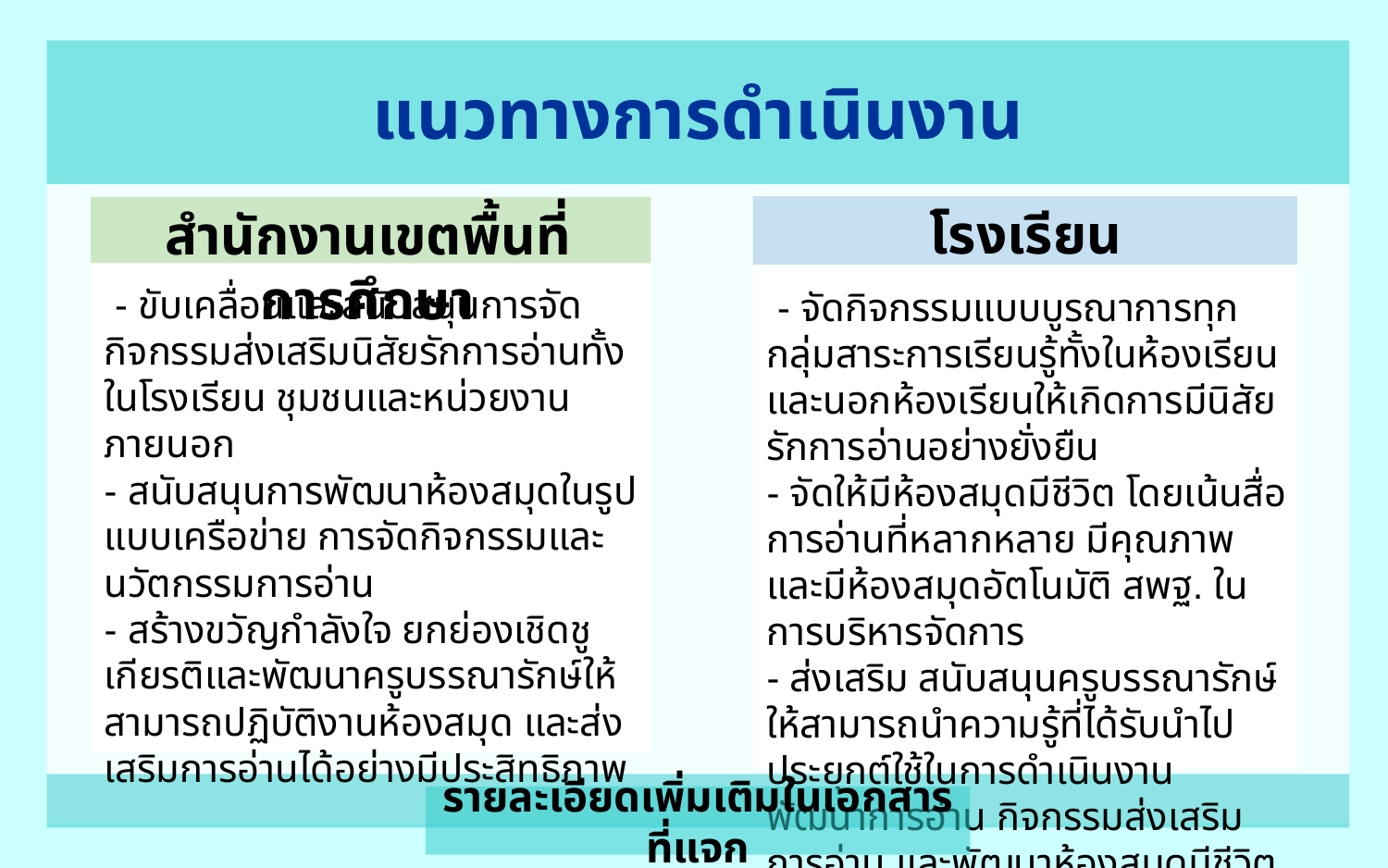

แนวทางการดำเนินงาน

โรงเรียน
สำนักงานเขตพื้นที่การศึกษา

 - ขับเคลื่อนและสนับสนุนการจัดกิจกรรมส่งเสริมนิสัยรักการอ่านทั้งในโรงเรียน ชุมชนและหน่วยงานภายนอก
- สนับสนุนการพัฒนาห้องสมุดในรูปแบบเครือข่าย การจัดกิจกรรมและนวัตกรรมการอ่าน
- สร้างขวัญกำลังใจ ยกย่องเชิดชูเกียรติและพัฒนาครูบรรณารักษ์ให้สามารถปฏิบัติงานห้องสมุด และส่งเสริมการอ่านได้อย่างมีประสิทธิภาพ

 - จัดกิจกรรมแบบบูรณาการทุกกลุ่มสาระการเรียนรู้ทั้งในห้องเรียนและนอกห้องเรียนให้เกิดการมีนิสัยรักการอ่านอย่างยั่งยืน
- จัดให้มีห้องสมุดมีชีวิต โดยเน้นสื่อการอ่านที่หลากหลาย มีคุณภาพ และมีห้องสมุดอัตโนมัติ สพฐ. ในการบริหารจัดการ
- ส่งเสริม สนับสนุนครูบรรณารักษ์ให้สามารถนำความรู้ที่ได้รับนำไปประยุกต์ใช้ในการดำเนินงานพัฒนาการอ่าน กิจกรรมส่งเสริมการอ่าน และพัฒนาห้องสมุดมีชีวิต

รายละเอียดเพิ่มเติมในเอกสารที่แจก